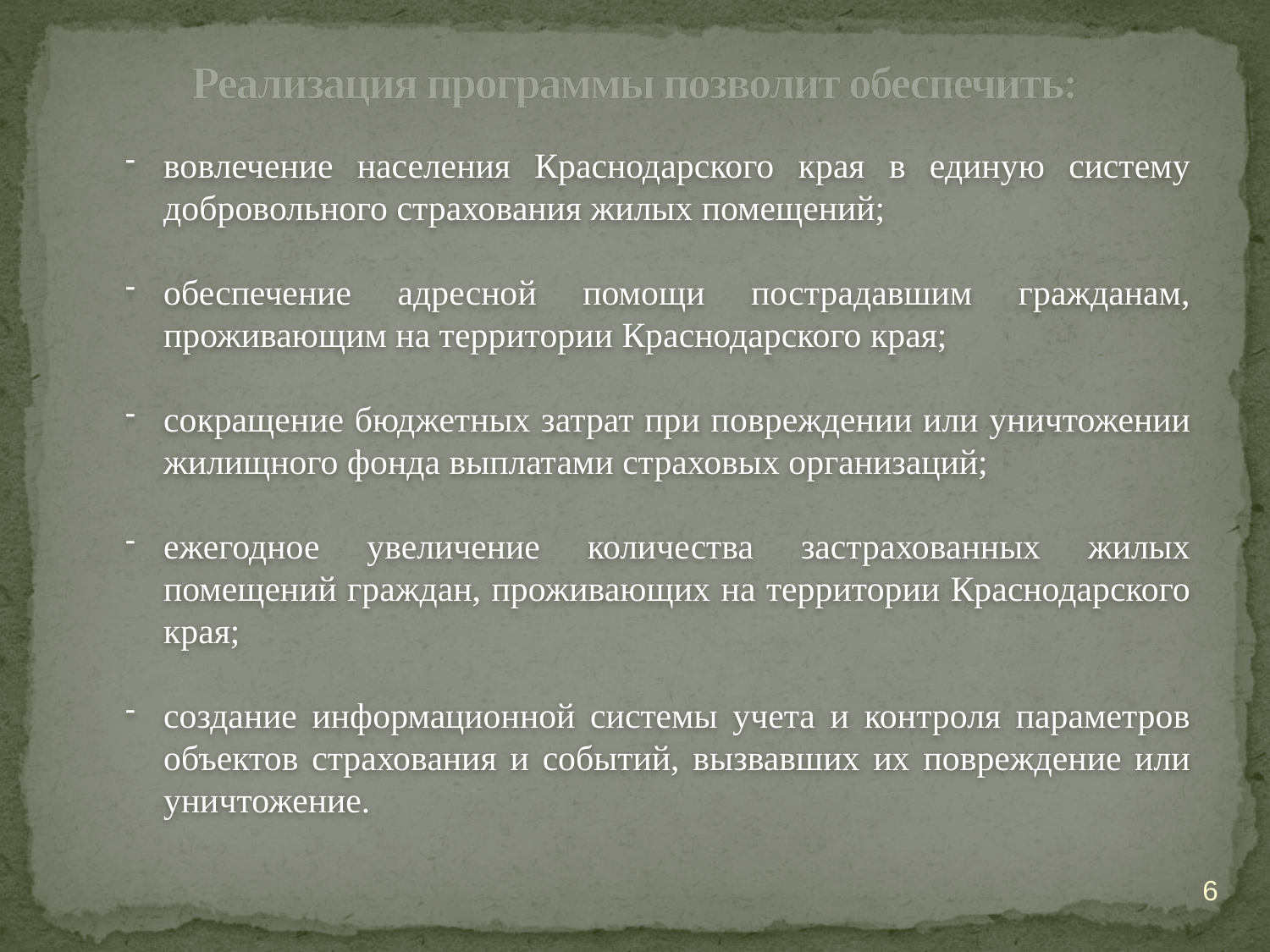

Реализация программы позволит обеспечить:
вовлечение населения Краснодарского края в единую систему добровольного страхования жилых помещений;

обеспечение адресной помощи пострадавшим гражданам, проживающим на территории Краснодарского края;

сокращение бюджетных затрат при повреждении или уничтожении жилищного фонда выплатами страховых организаций;

ежегодное увеличение количества застрахованных жилых помещений граждан, проживающих на территории Краснодарского края;

создание информационной системы учета и контроля параметров объектов страхования и событий, вызвавших их повреждение или уничтожение.

6